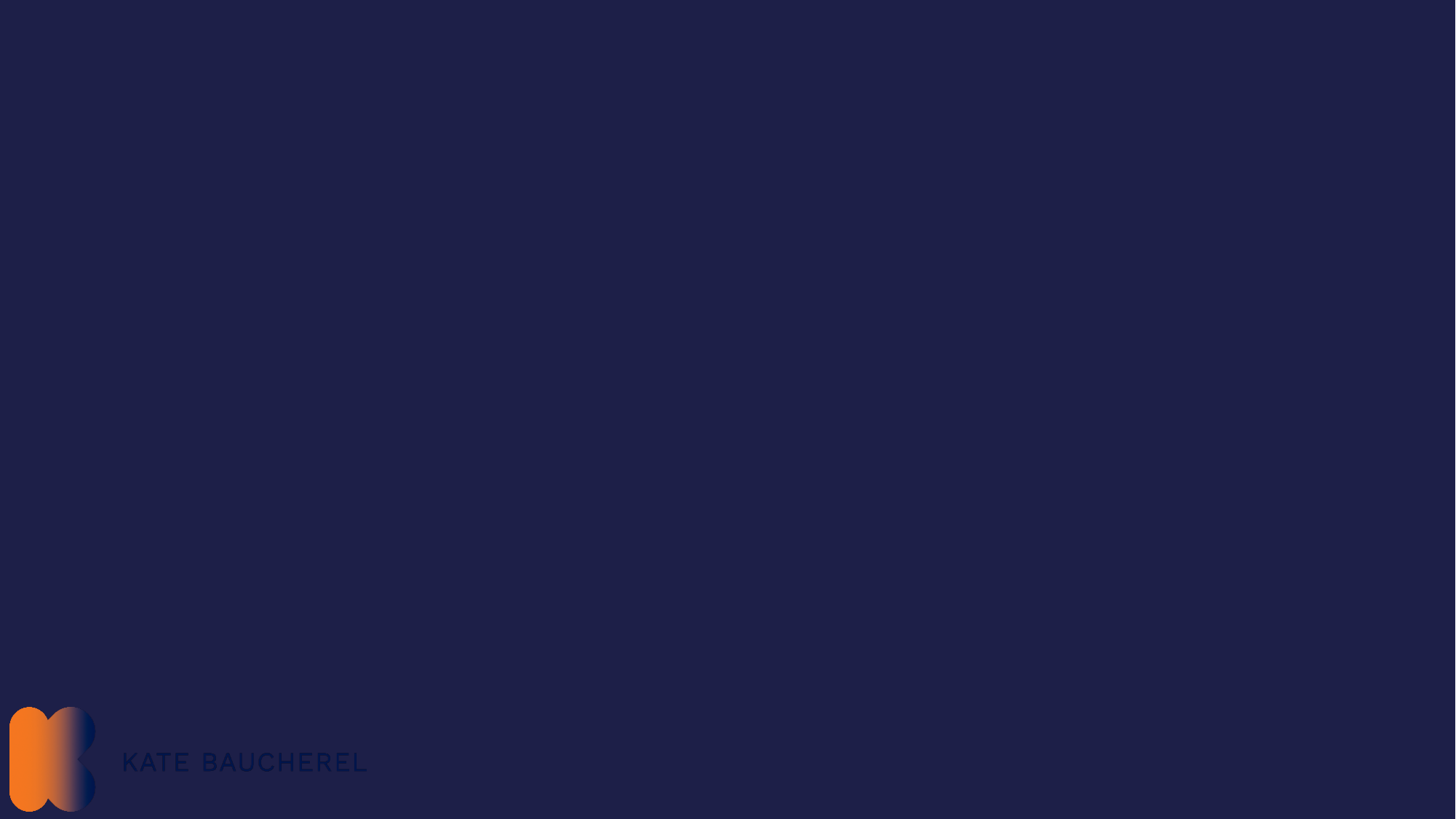

# Sybil attack
A Sybil attack is the creation of multiple fake identities on a computer network
If Sybil nodes gain control of a blockchain, they can execute a 51% attack
Sybil nodes can also work indirectly to influence the behaviour of normal nodes
Node verification systems and strong consensus mechanisms can guard against Sybil attacks
Requiring investment of computer power (PoW) or tokens (PoS) to participate
Proving a unique identity (PoA and others)